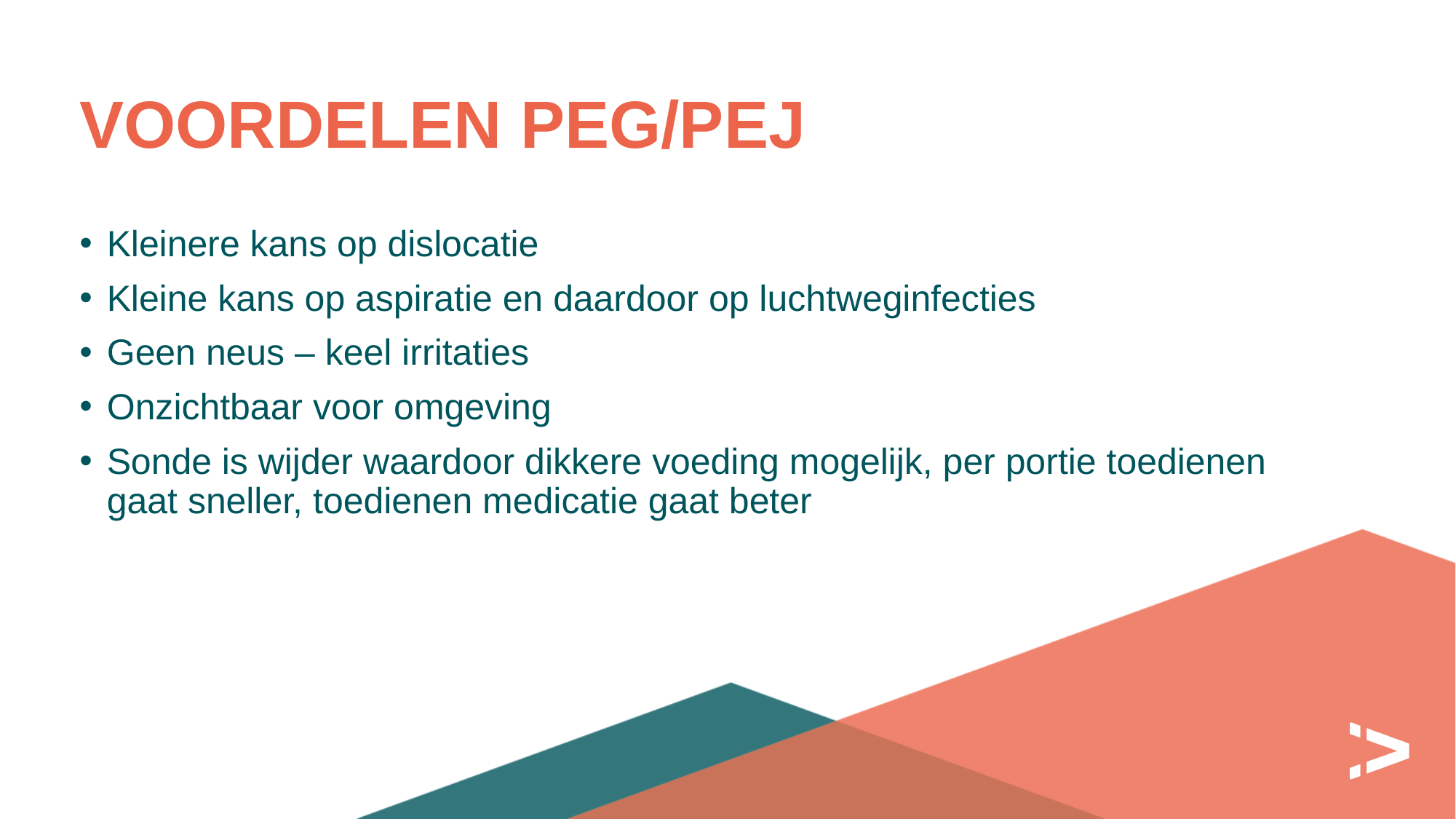

# Voordelen PEG/PEJ
Kleinere kans op dislocatie
Kleine kans op aspiratie en daardoor op luchtweginfecties
Geen neus – keel irritaties
Onzichtbaar voor omgeving
Sonde is wijder waardoor dikkere voeding mogelijk, per portie toedienen gaat sneller, toedienen medicatie gaat beter